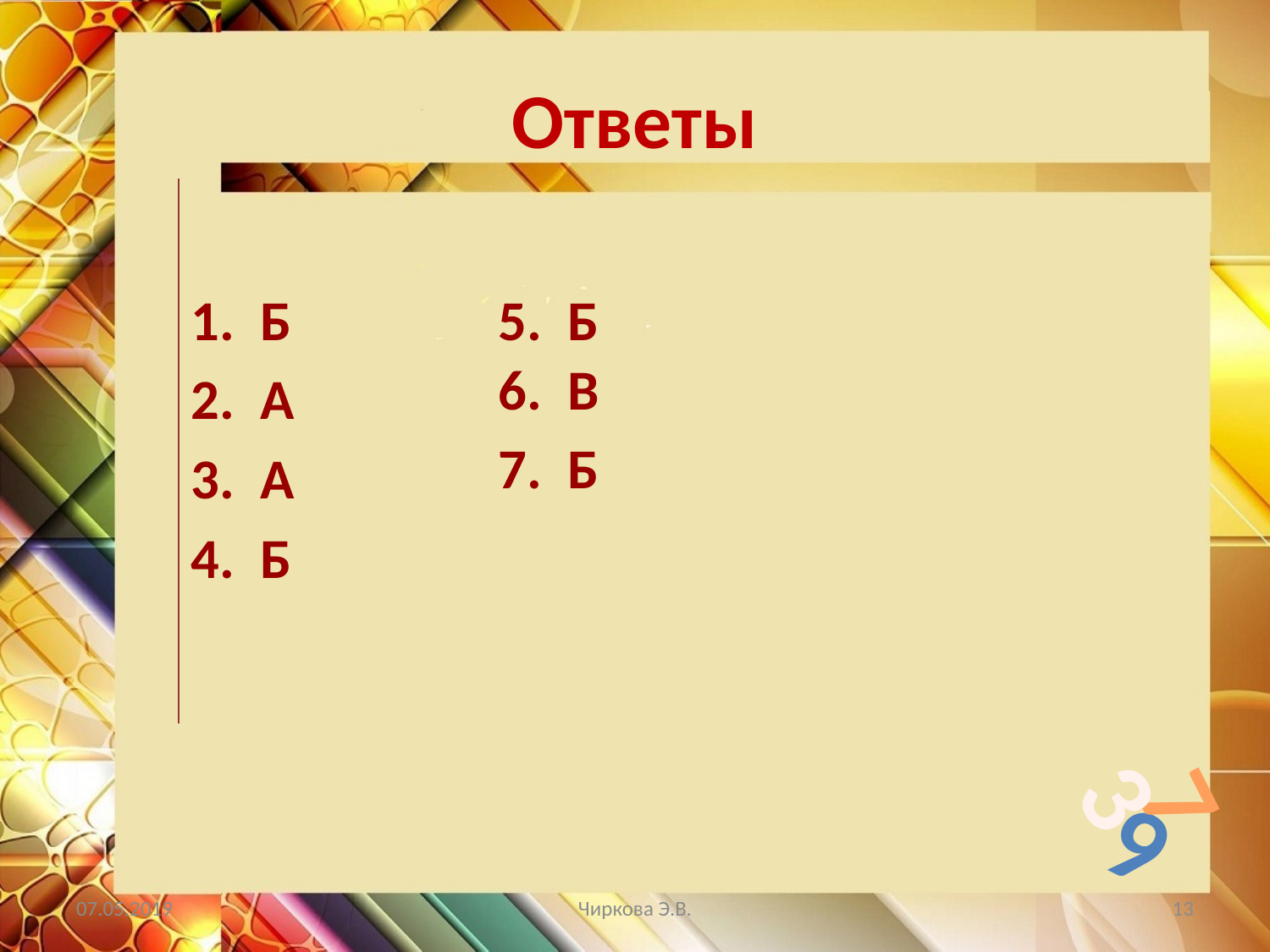

# Ответы
1.  Б
5.  Б
6.  В
2.  А
7.  Б
3.  А
4.  Б
3
7
9
07.05.2019
Чиркова Э.В.
13